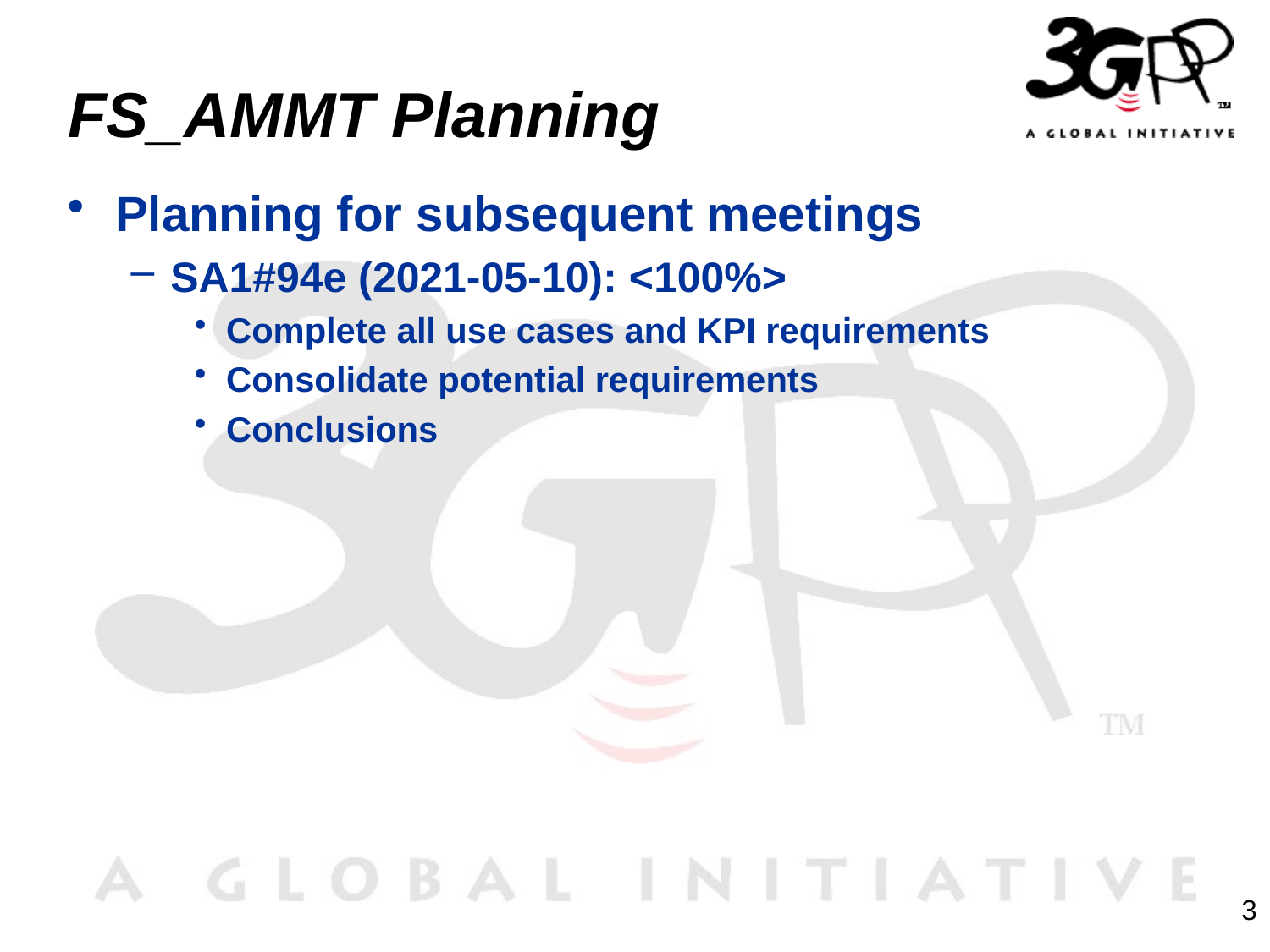

# FS_AMMT Planning
Planning for subsequent meetings
SA1#94e (2021‑05‑10): <100%>
Complete all use cases and KPI requirements
Consolidate potential requirements
Conclusions
3